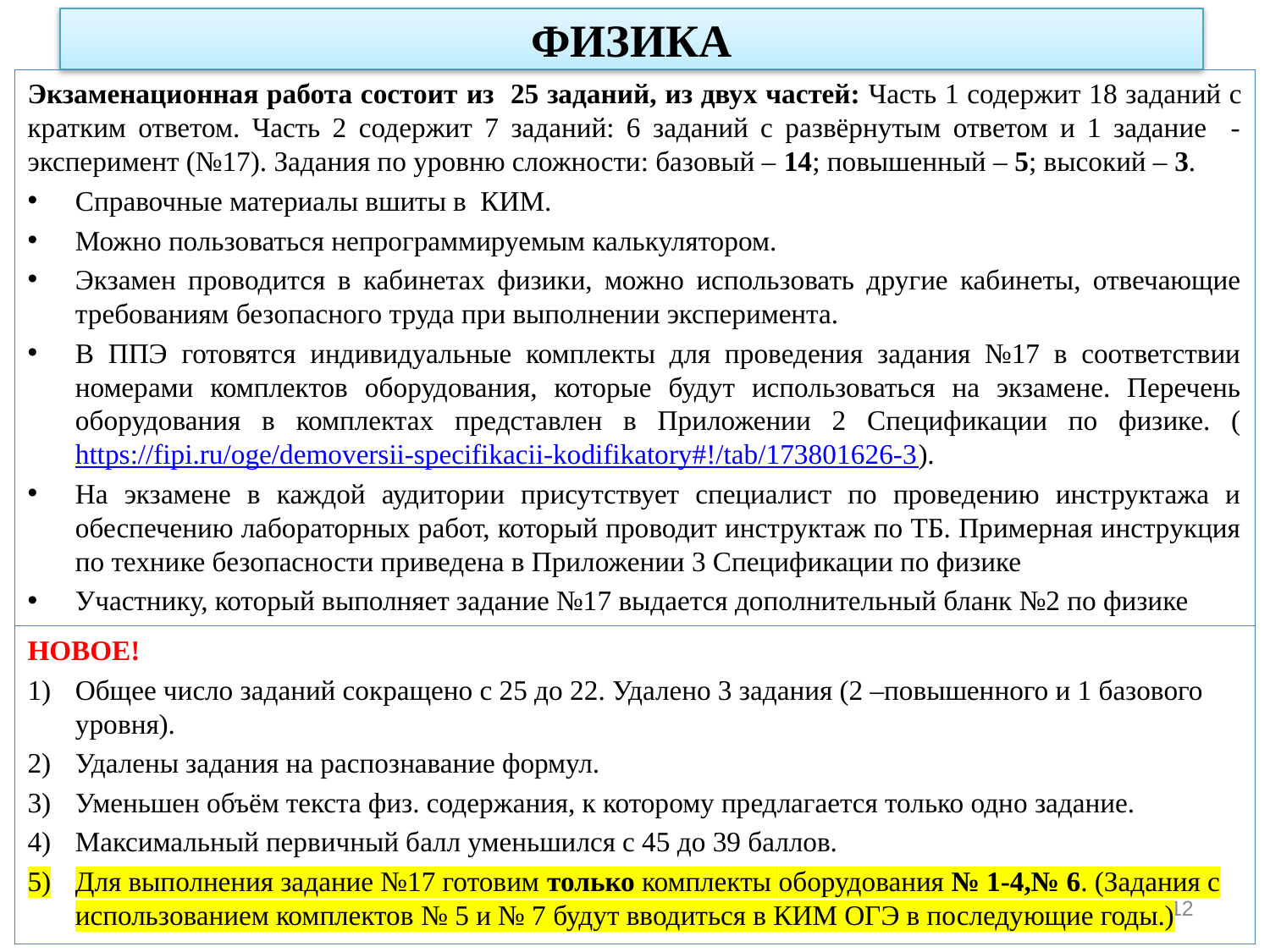

ФИЗИКА
Экзаменационная работа состоит из  25 заданий, из двух частей: Часть 1 содержит 18 заданий с кратким ответом. Часть 2 содержит 7 заданий: 6 заданий с развёрнутым ответом и 1 задание  - эксперимент (№17). Задания по уровню сложности: базовый – 14; повышенный – 5; высокий – 3.
Справочные материалы вшиты в  КИМ.
Можно пользоваться непрограммируемым калькулятором.
Экзамен проводится в кабинетах физики, можно использовать другие кабинеты, отвечающие требованиям безопасного труда при выполнении эксперимента.
В ППЭ готовятся индивидуальные комплекты для проведения задания №17 в соответствии номерами комплектов оборудования, которые будут использоваться на экзамене. Перечень оборудования в комплектах представлен в Приложении 2 Спецификации по физике. (https://fipi.ru/oge/demoversii-specifikacii-kodifikatory#!/tab/173801626-3).
На экзамене в каждой аудитории присутствует специалист по проведению инструктажа и обеспечению лабораторных работ, который проводит инструктаж по ТБ. Примерная инструкция по технике безопасности приведена в Приложении 3 Спецификации по физике
Участнику, который выполняет задание №17 выдается дополнительный бланк №2 по физике

НОВОЕ!
Общее число заданий сокращено с 25 до 22. Удалено 3 задания (2 –повышенного и 1 базового уровня).
Удалены задания на распознавание формул.
Уменьшен объём текста физ. содержания, к которому предлагается только одно задание.
Максимальный первичный балл уменьшился с 45 до 39 баллов.
Для выполнения задание №17 готовим только комплекты оборудования № 1-4,№ 6. (Задания с использованием комплектов № 5 и № 7 будут вводиться в КИМ ОГЭ в последующие годы.)
12